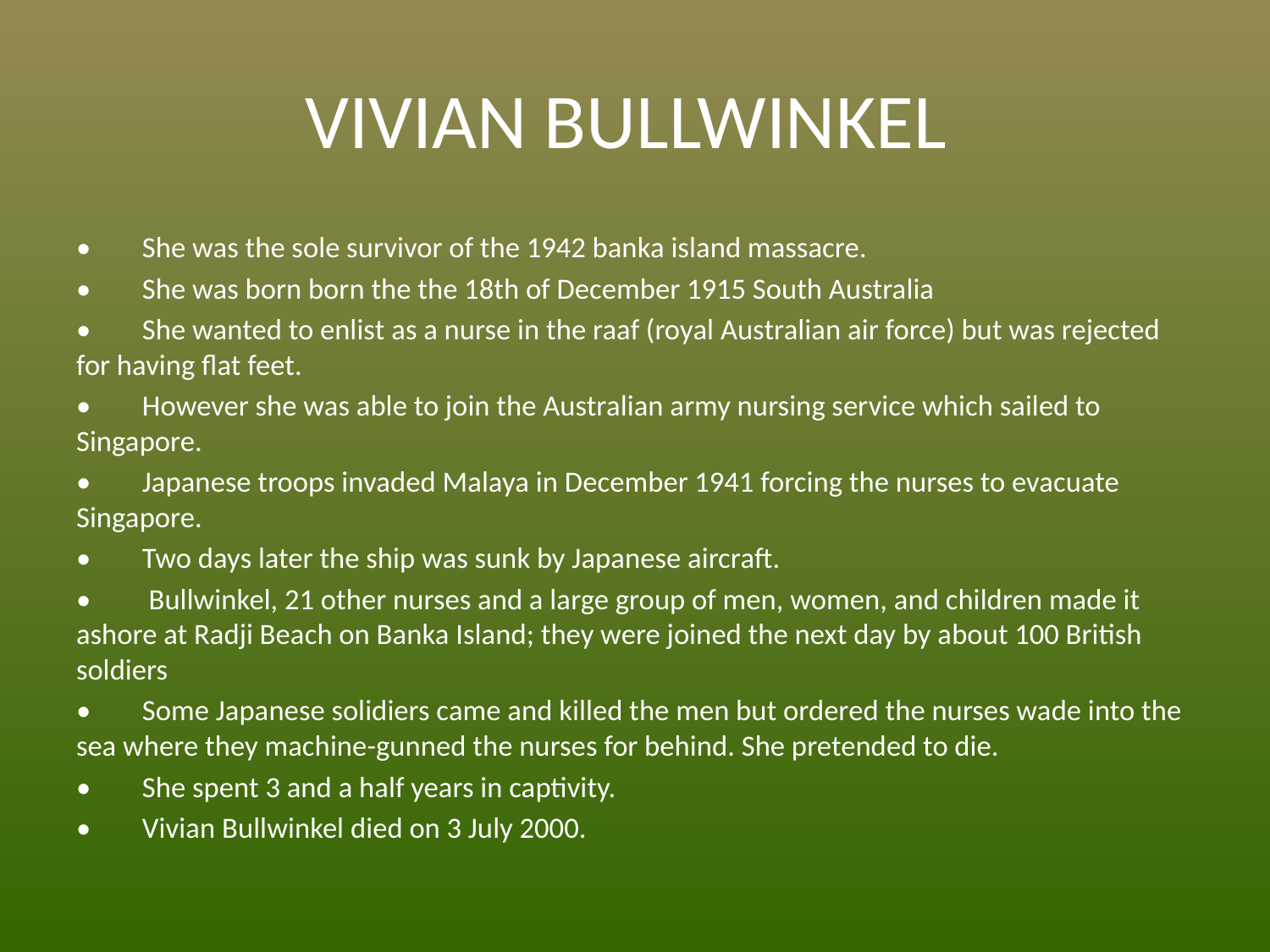

# VIVIAN BULLWINKEL
•	She was the sole survivor of the 1942 banka island massacre.
•	She was born born the the 18th of December 1915 South Australia
•	She wanted to enlist as a nurse in the raaf (royal Australian air force) but was rejected for having flat feet.
•	However she was able to join the Australian army nursing service which sailed to Singapore.
•	Japanese troops invaded Malaya in December 1941 forcing the nurses to evacuate  Singapore.
•	Two days later the ship was sunk by Japanese aircraft.
•	 Bullwinkel, 21 other nurses and a large group of men, women, and children made it ashore at Radji Beach on Banka Island; they were joined the next day by about 100 British soldiers
•	Some Japanese solidiers came and killed the men but ordered the nurses wade into the sea where they machine-gunned the nurses for behind. She pretended to die.
•	She spent 3 and a half years in captivity.
•	Vivian Bullwinkel died on 3 July 2000.